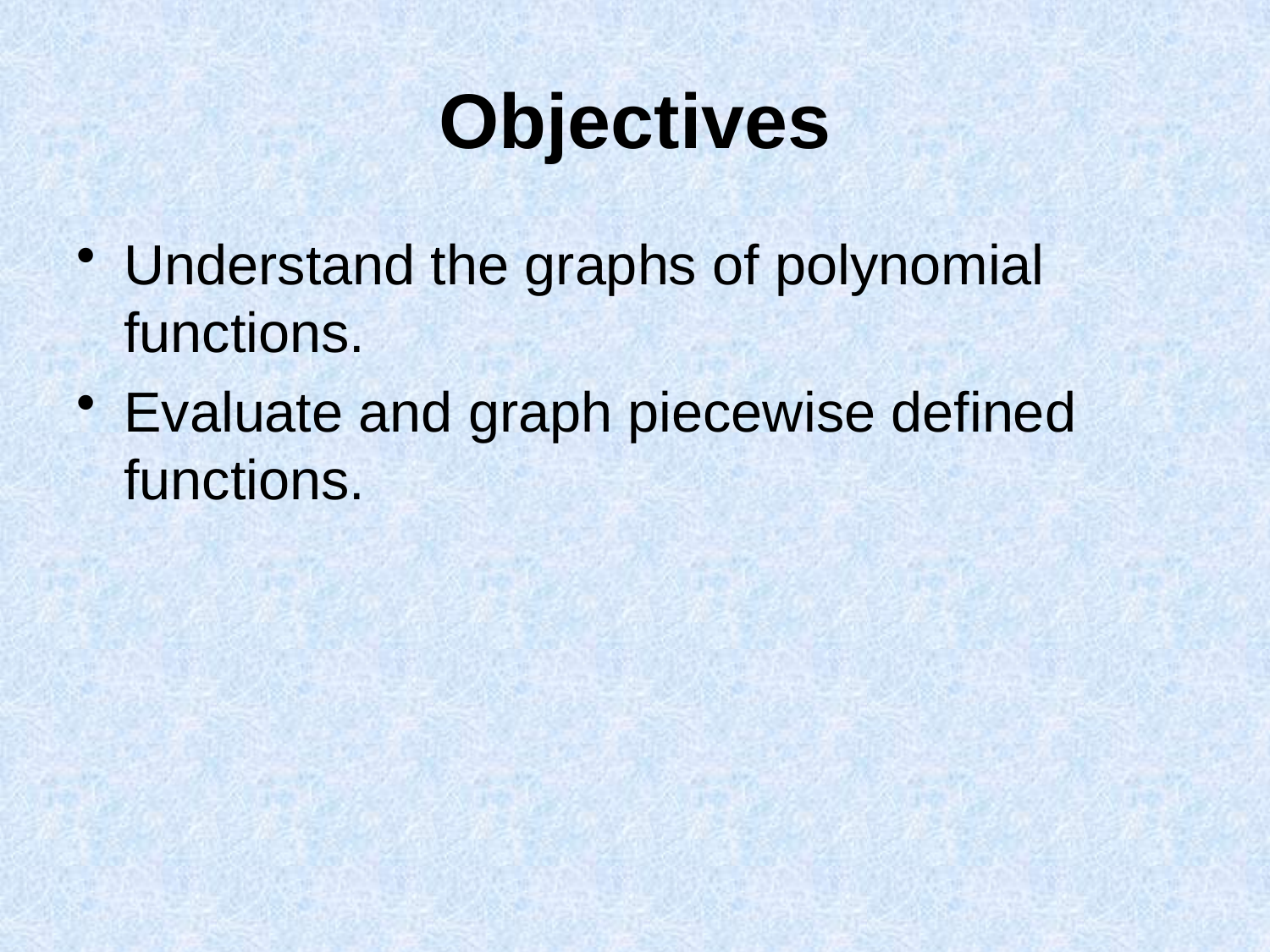

# Objectives
Understand the graphs of polynomial functions.
Evaluate and graph piecewise defined functions.